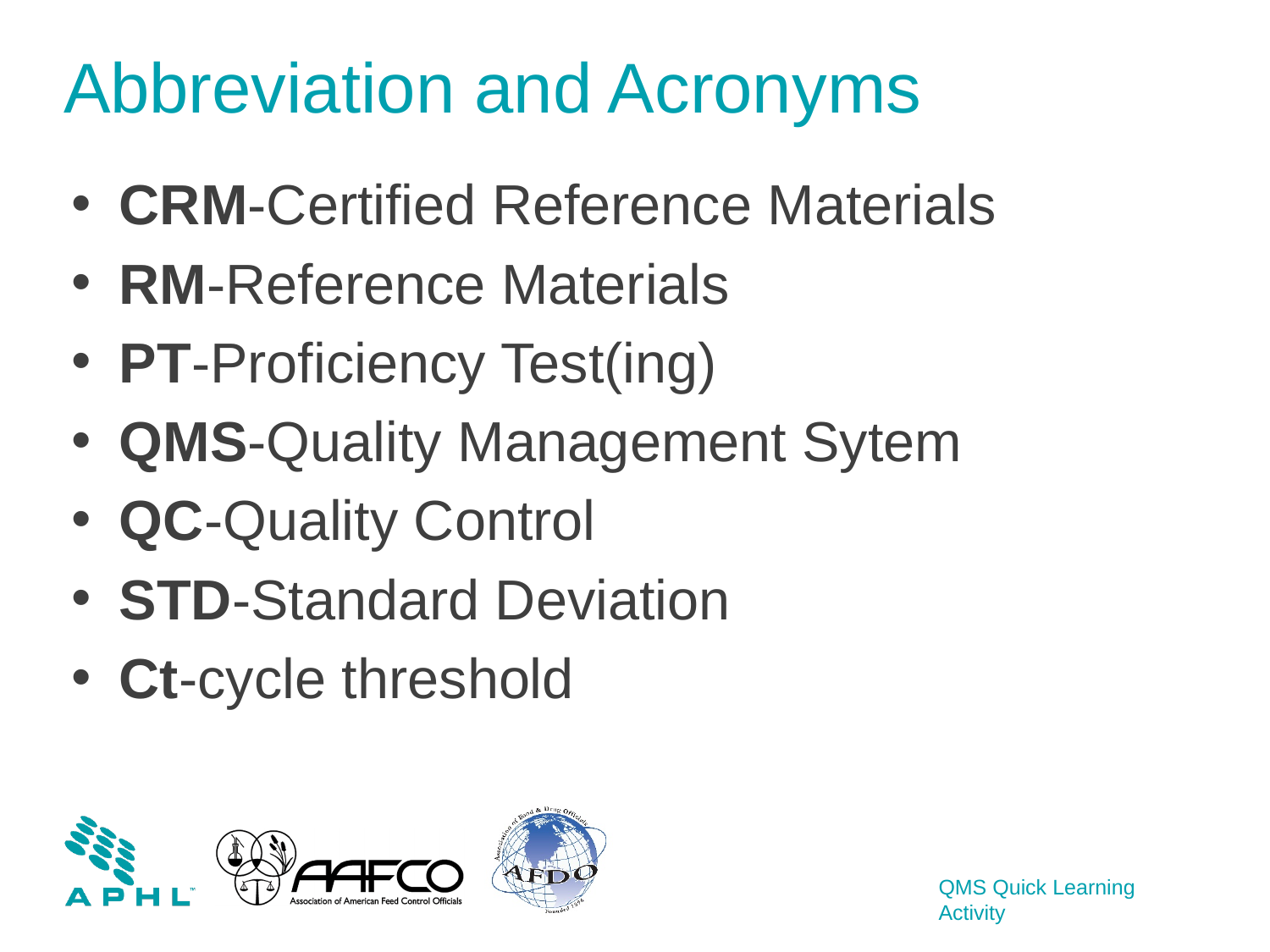

# Abbreviation and Acronyms

CRM-Certified Reference Materials
RM-Reference Materials
PT-Proficiency Test(ing)
QMS-Quality Management Sytem
QC-Quality Control
STD-Standard Deviation
Ct-cycle threshold